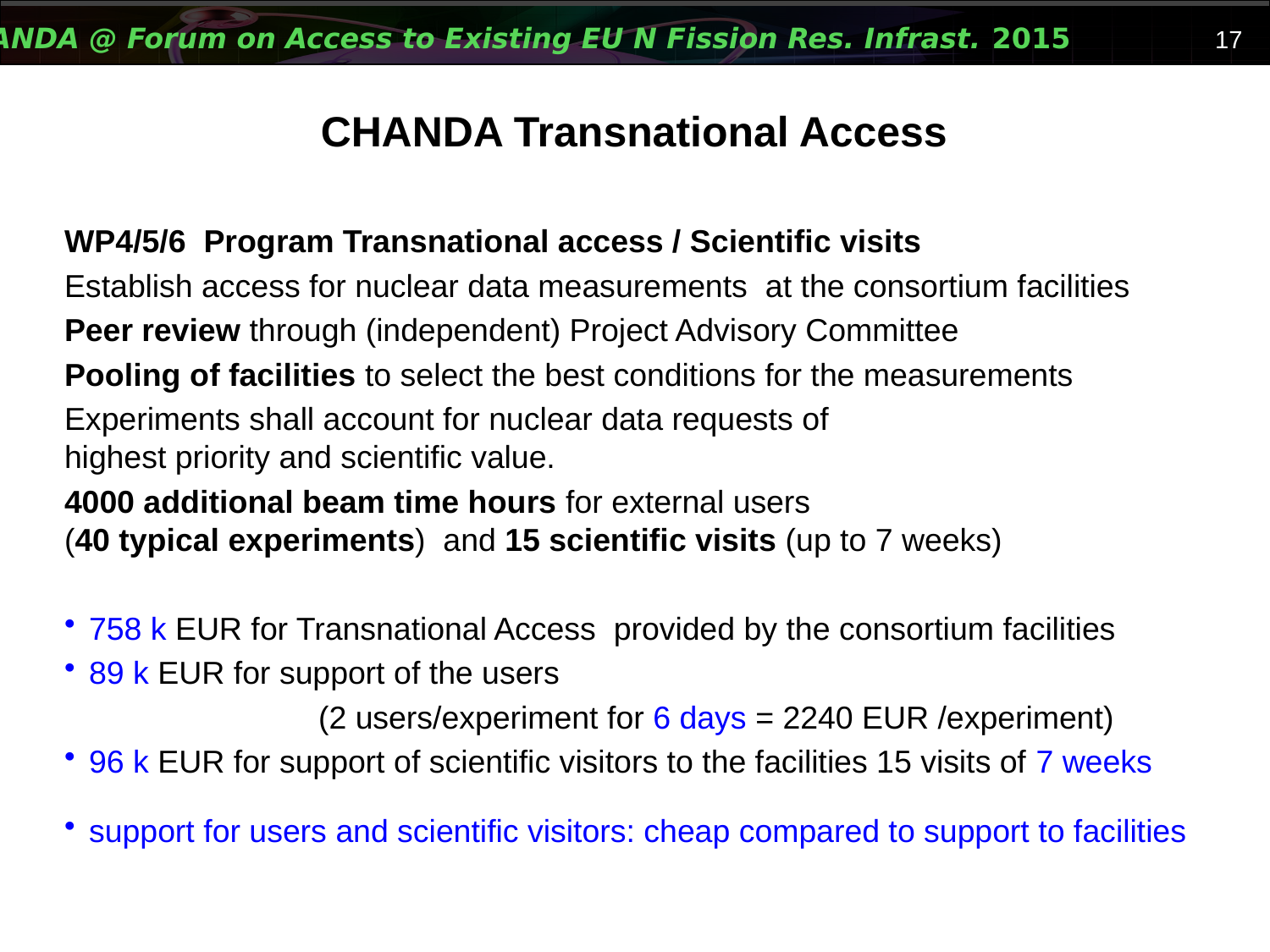

CHANDA Transnational Access

WP4/5/6  Program Transnational access / Scientific visits
Establish access for nuclear data measurements  at the consortium facilities
Peer review through (independent) Project Advisory Committee
Pooling of facilities to select the best conditions for the measurements
Experiments shall account for nuclear data requests of
highest priority and scientific value.
4000 additional beam time hours for external users
(40 typical experiments)  and 15 scientific visits (up to 7 weeks)

758 k EUR for Transnational Access  provided by the consortium facilities
89 k EUR for support of the users
		(2 users/experiment for 6 days = 2240 EUR /experiment)
96 k EUR for support of scientific visitors to the facilities 15 visits of 7 weeks

support for users and scientific visitors: cheap compared to support to facilities